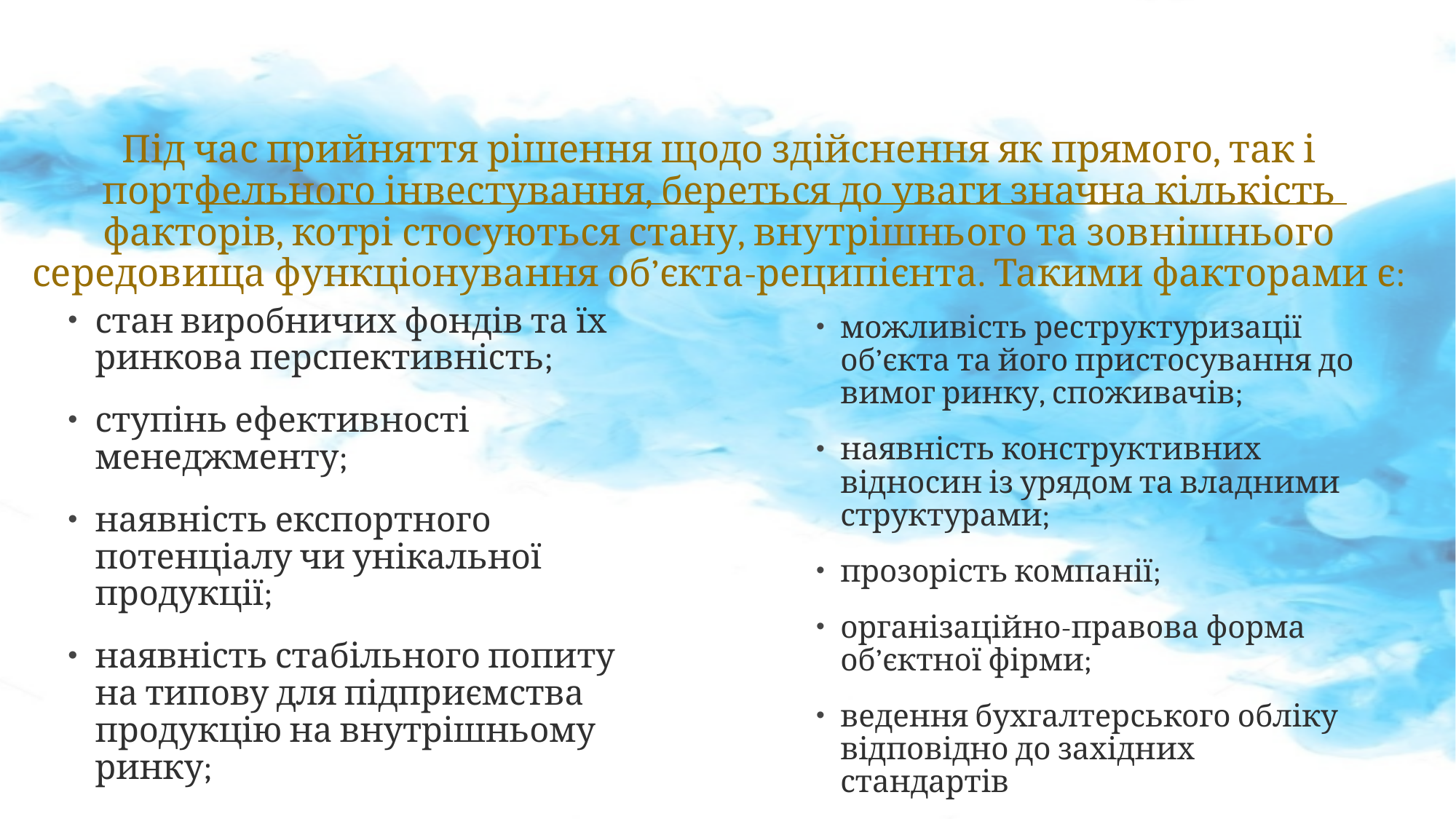

# Під час прийняття рішення щодо здійснення як прямого, так і портфельного інвестування, береться до уваги значна кількість факторів, котрі стосуються стану, внутрішнього та зовнішнього середовища функціонування об’єкта-реципієнта. Такими факторами є:
стан виробничих фондів та їх ринкова перспективність;
ступінь ефективності менеджменту;
наявність експортного потенціалу чи унікальної продукції;
наявність стабільного попиту на типову для підприємства продукцію на внутрішньому ринку;

можливість реструктуризації об’єкта та його пристосування до вимог ринку, споживачів;
наявність конструктивних відносин із урядом та владними структурами;
прозорість компанії;
організаційно-правова форма об’єктної фірми;
ведення бухгалтерського обліку відповідно до західних стандартів